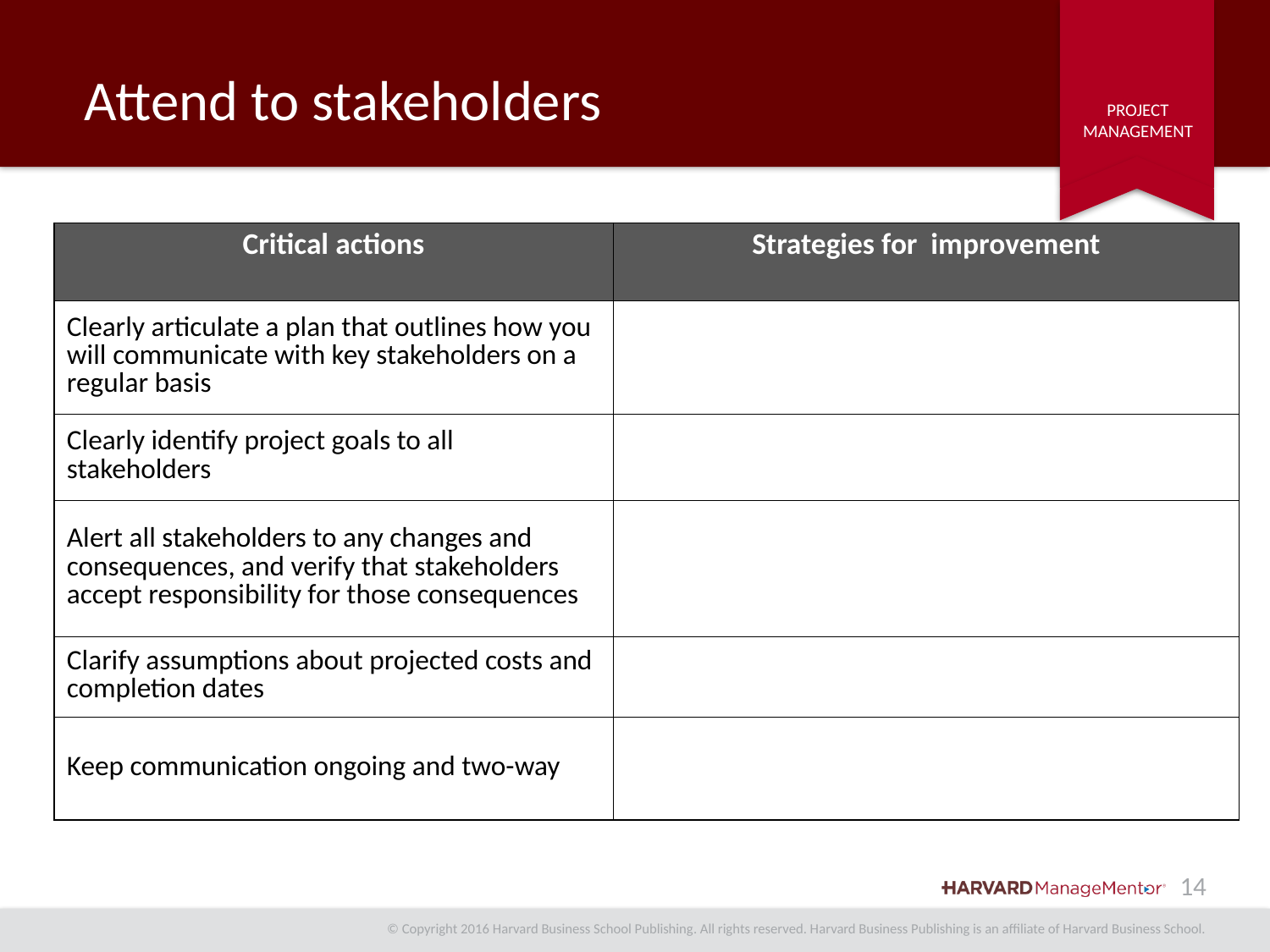

# Attend to stakeholders
| Critical actions | Strategies for improvement |
| --- | --- |
| Clearly articulate a plan that outlines how you will communicate with key stakeholders on a regular basis |  |
| Clearly identify project goals to all stakeholders |  |
| Alert all stakeholders to any changes and consequences, and verify that stakeholders accept responsibility for those consequences |  |
| Clarify assumptions about projected costs and completion dates |  |
| Keep communication ongoing and two-way |  |